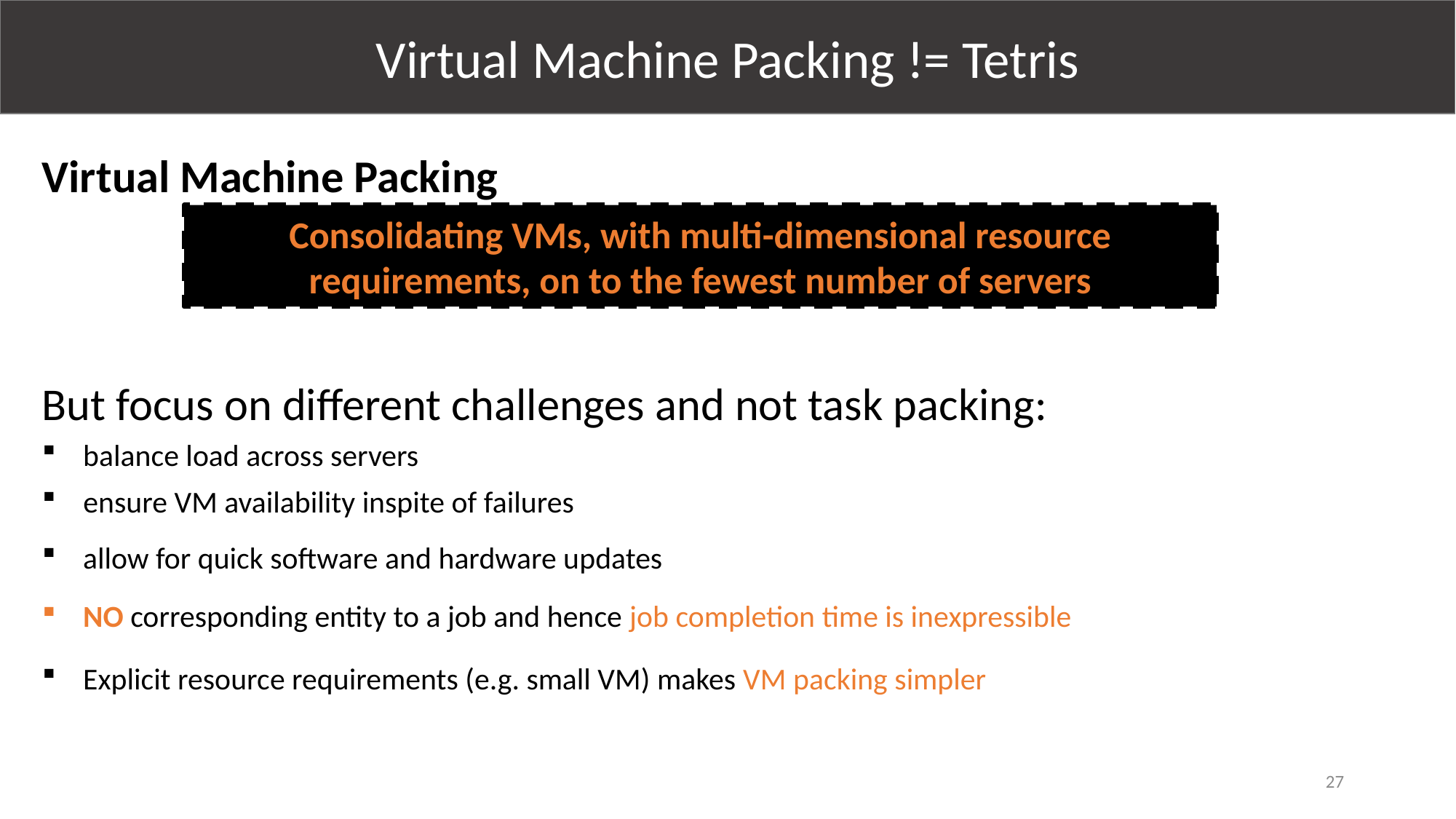

Virtual Machine Packing != Tetris
Virtual Machine Packing
Consolidating VMs, with multi-dimensional resource requirements, on to the fewest number of servers
But focus on different challenges and not task packing:
balance load across servers
ensure VM availability inspite of failures
allow for quick software and hardware updates
NO corresponding entity to a job and hence job completion time is inexpressible
Explicit resource requirements (e.g. small VM) makes VM packing simpler
27